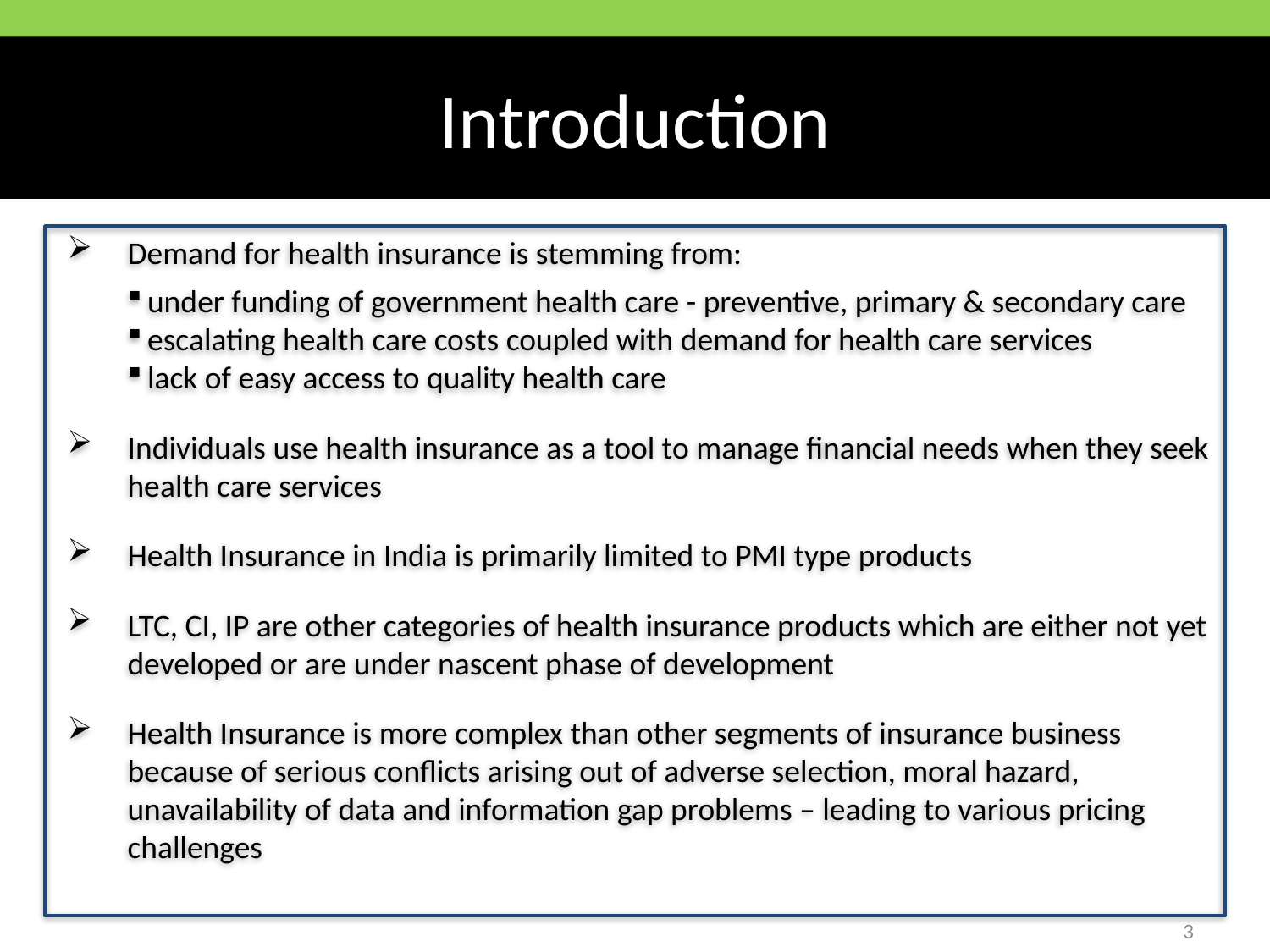

# Introduction
Demand for health insurance is stemming from:
under funding of government health care - preventive, primary & secondary care
escalating health care costs coupled with demand for health care services
lack of easy access to quality health care
Individuals use health insurance as a tool to manage financial needs when they seek health care services
Health Insurance in India is primarily limited to PMI type products
LTC, CI, IP are other categories of health insurance products which are either not yet developed or are under nascent phase of development
Health Insurance is more complex than other segments of insurance business because of serious conflicts arising out of adverse selection, moral hazard, unavailability of data and information gap problems – leading to various pricing challenges

3